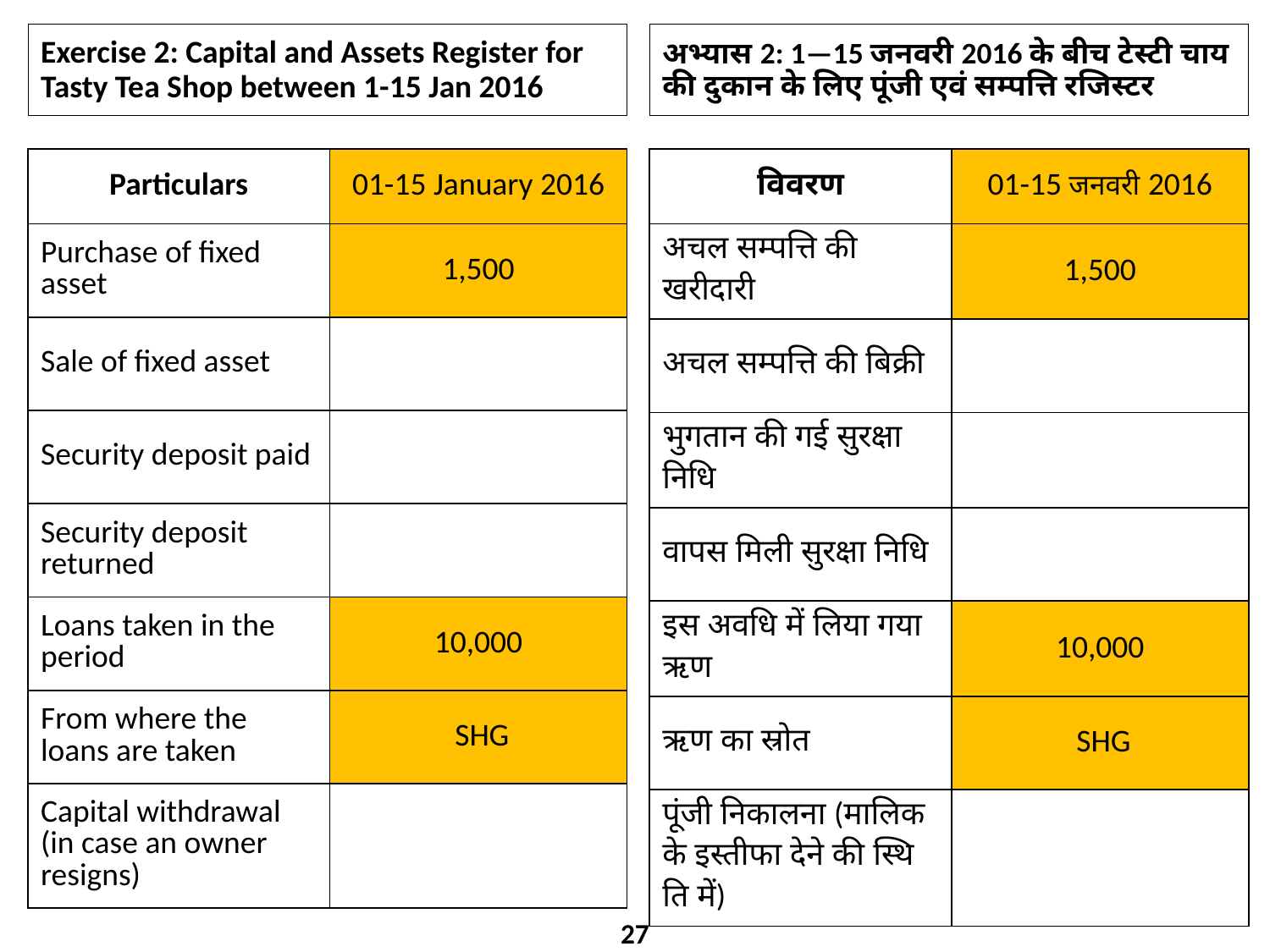

Exercise 2: Capital and Assets Register for Tasty Tea Shop between 1-15 Jan 2016
अभ्यास 2: 1—15 जनवरी 2016 के बीच टेस्टी चाय की दुकान के लिए पूंजी एवं सम्पत्ति रजिस्टर
| Particulars | 01-15 January 2016 |
| --- | --- |
| Purchase of fixed asset | 1,500 |
| Sale of fixed asset |  |
| Security deposit paid |  |
| Security deposit returned |  |
| Loans taken in the period | 10,000 |
| From where the loans are taken | SHG |
| Capital withdrawal (in case an owner resigns) |  |
| विवरण | 01-15 जनवरी 2016 |
| --- | --- |
| अचल सम्पत्ति की खरीदारी | 1,500 |
| अचल सम्पत्ति की‍ बिक्री |  |
| भुगतान की गई सुरक्षा निधि‍ |  |
| वापस मिली सुरक्षा नि‍धि‍ |  |
| इस अवधि‍ में लिया गया ऋण | 10,000 |
| ऋण का स्रोत | SHG |
| पूंजी निकालना (मालिक के इस्तीफा देने की स्थि‍ति‍ में) |  |
27